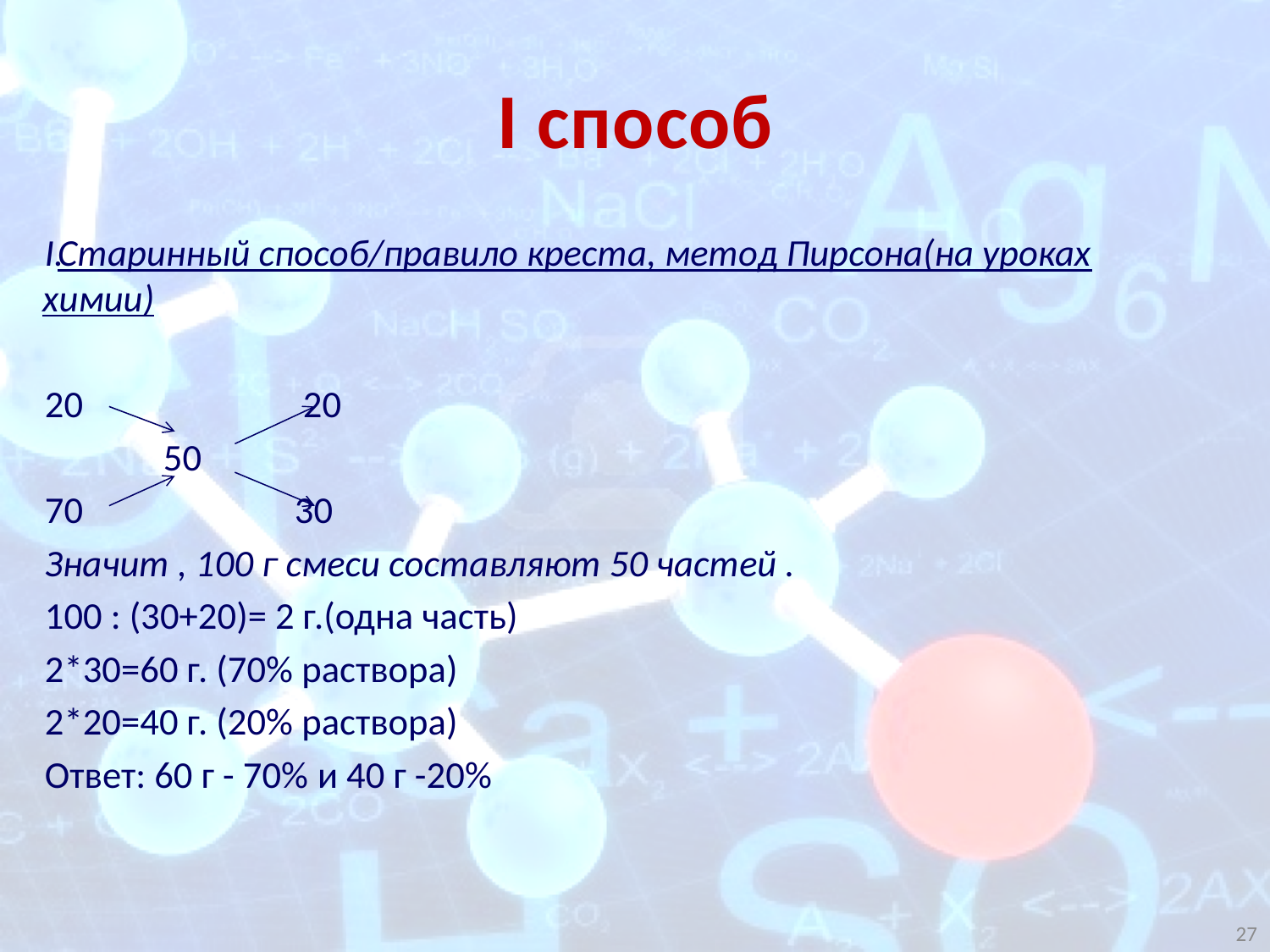

# I способ

Старинный способ/правило креста, метод Пирсона(на уроках химии)

20                          20
              50
70                         30
Значит , 100 г смеси составляют 50 частей .
100 : (30+20)= 2 г.(одна часть)
2*30=60 г. (70% раствора)
2*20=40 г. (20% раствора)
Ответ: 60 г - 70% и 40 г -20%

27